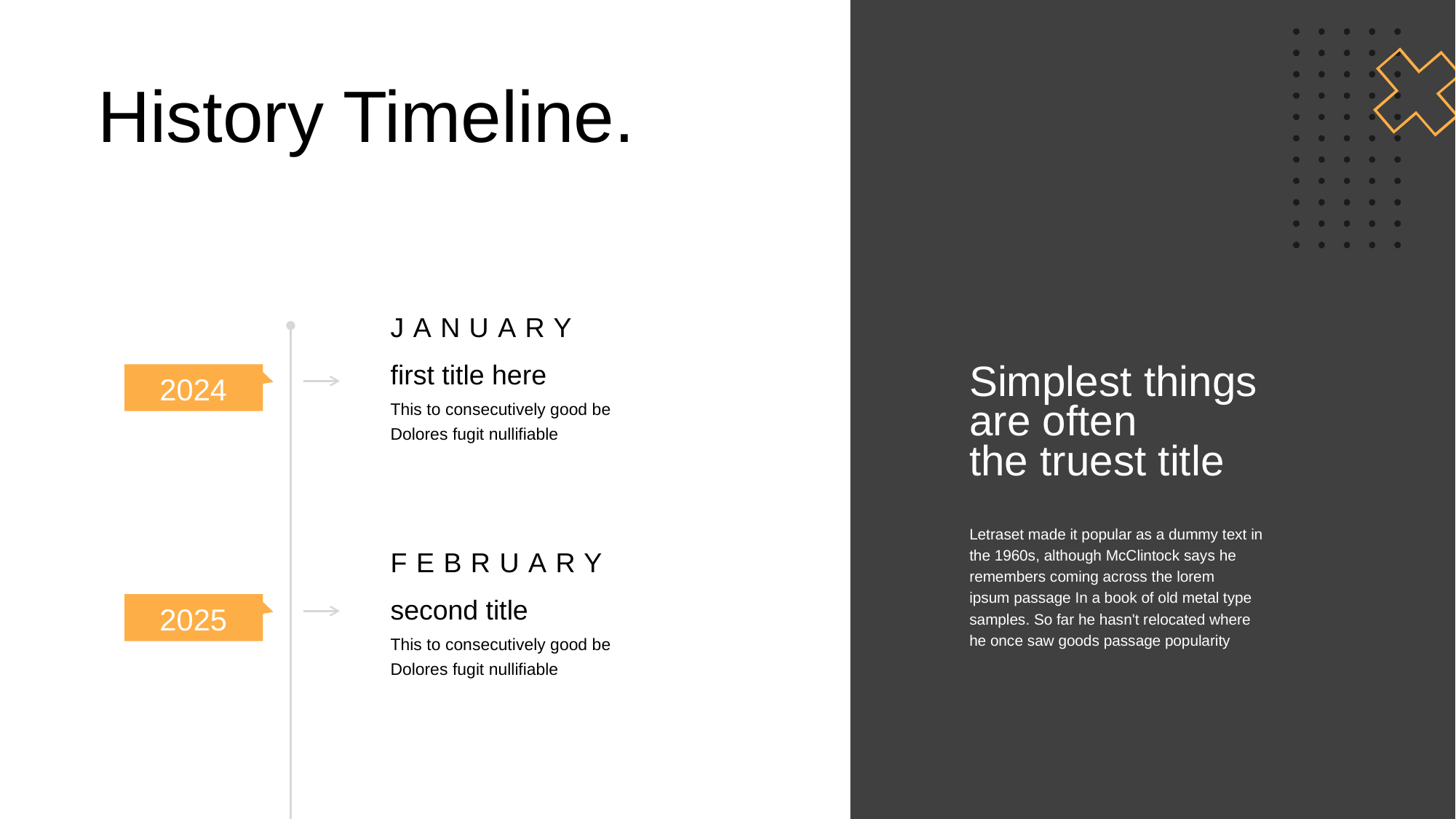

History Timeline.
JANUARY
first title here
Simplest things are often
the truest title

2024
This to consecutively good be Dolores fugit nullifiable
Letraset made it popular as a dummy text in the 1960s, although McClintock says he remembers coming across the lorem ipsum passage In a book of old metal type samples. So far he hasn't relocated where he once saw goods passage popularity
FEBRUARY
second title

2025
This to consecutively good be Dolores fugit nullifiable